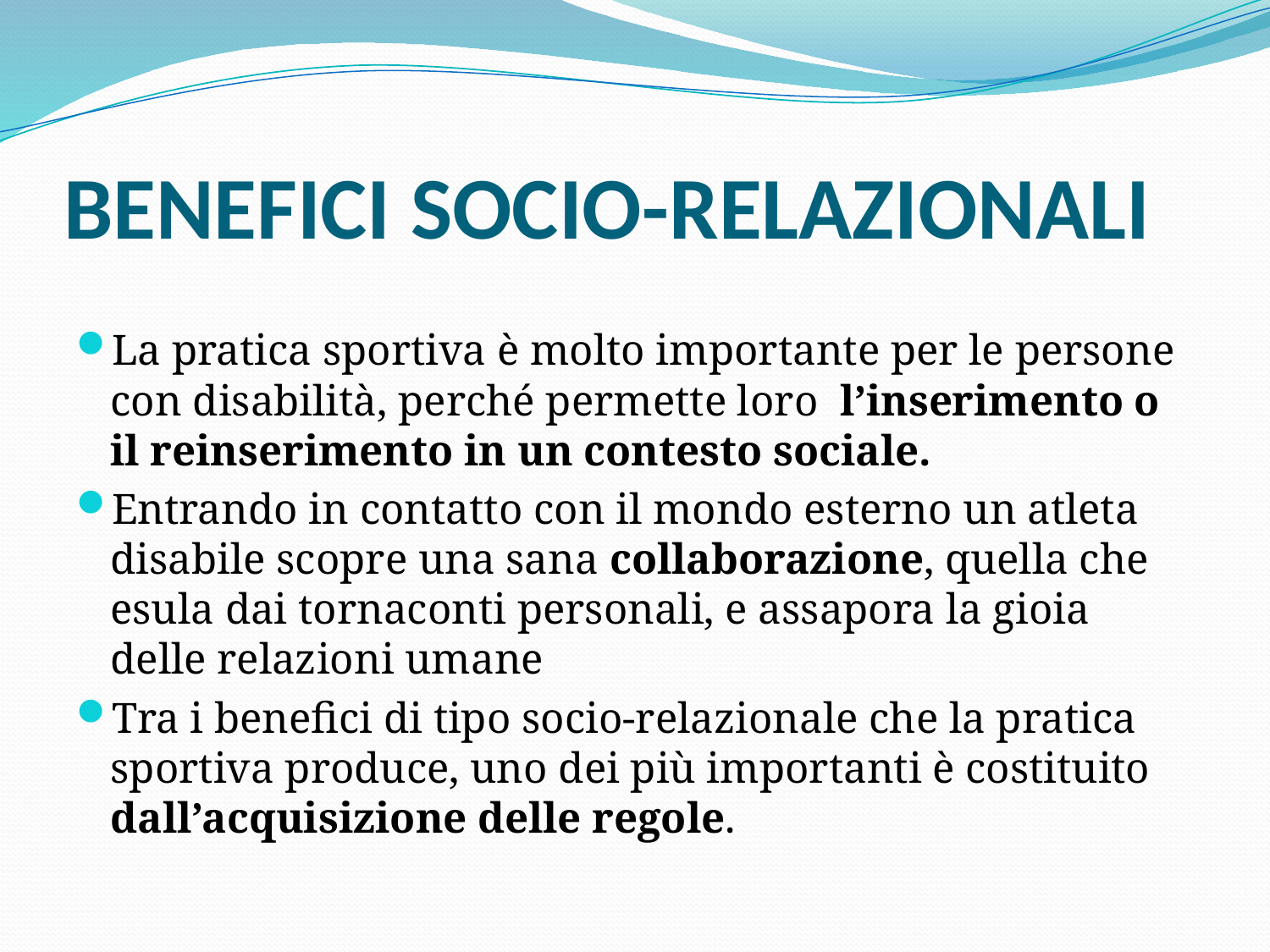

# BENEFICI SOCIO-RELAZIONALI
La pratica sportiva è molto importante per le persone con disabilità, perché permette loro  l’inserimento o il reinserimento in un contesto sociale.
Entrando in contatto con il mondo esterno un atleta disabile scopre una sana collaborazione, quella che esula dai tornaconti personali, e assapora la gioia delle relazioni umane
Tra i benefici di tipo socio-relazionale che la pratica sportiva produce, uno dei più importanti è costituito dall’acquisizione delle regole.